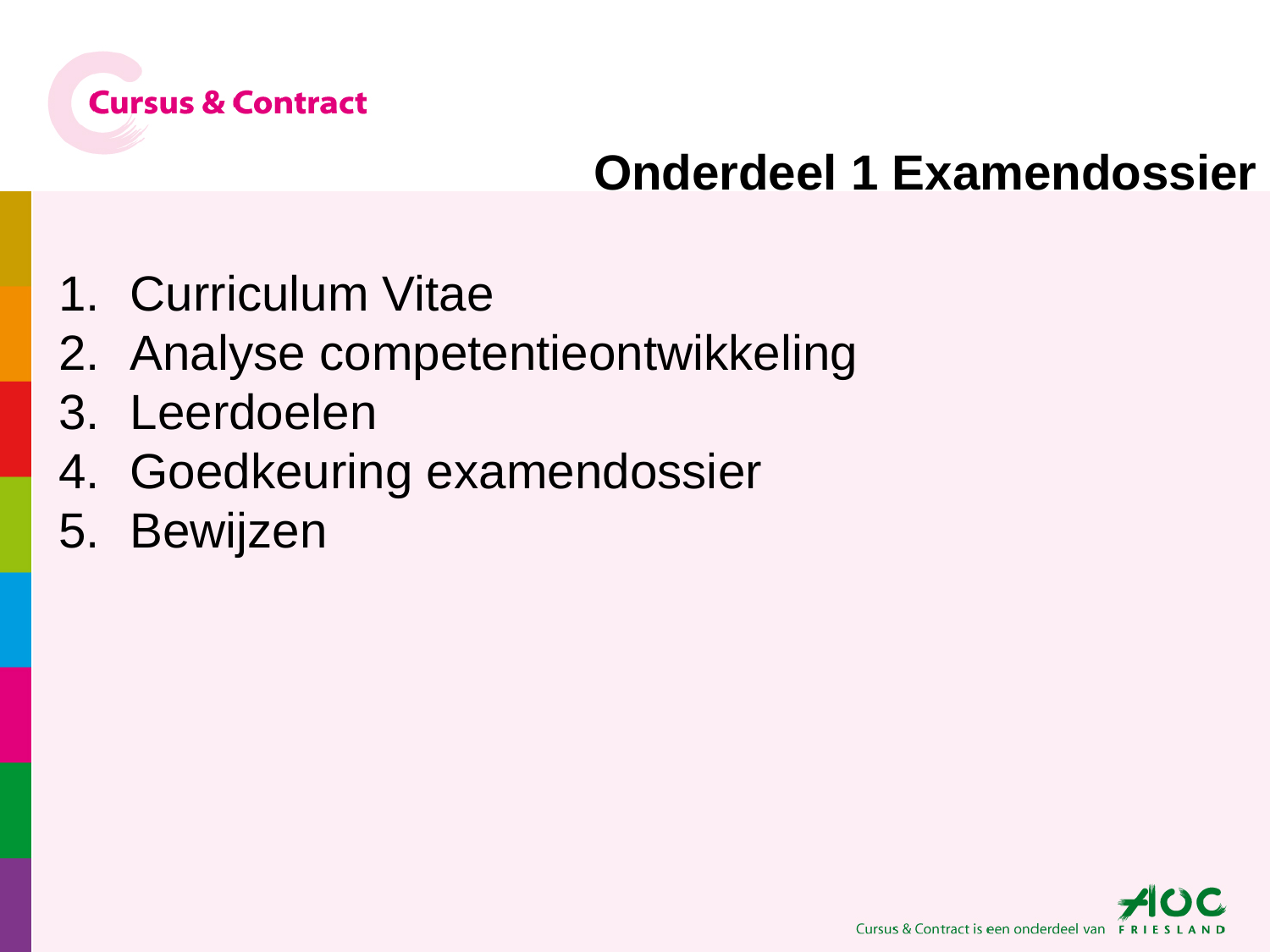

Onderdeel 1 Examendossier
Curriculum Vitae
Analyse competentieontwikkeling
Leerdoelen
Goedkeuring examendossier
Bewijzen